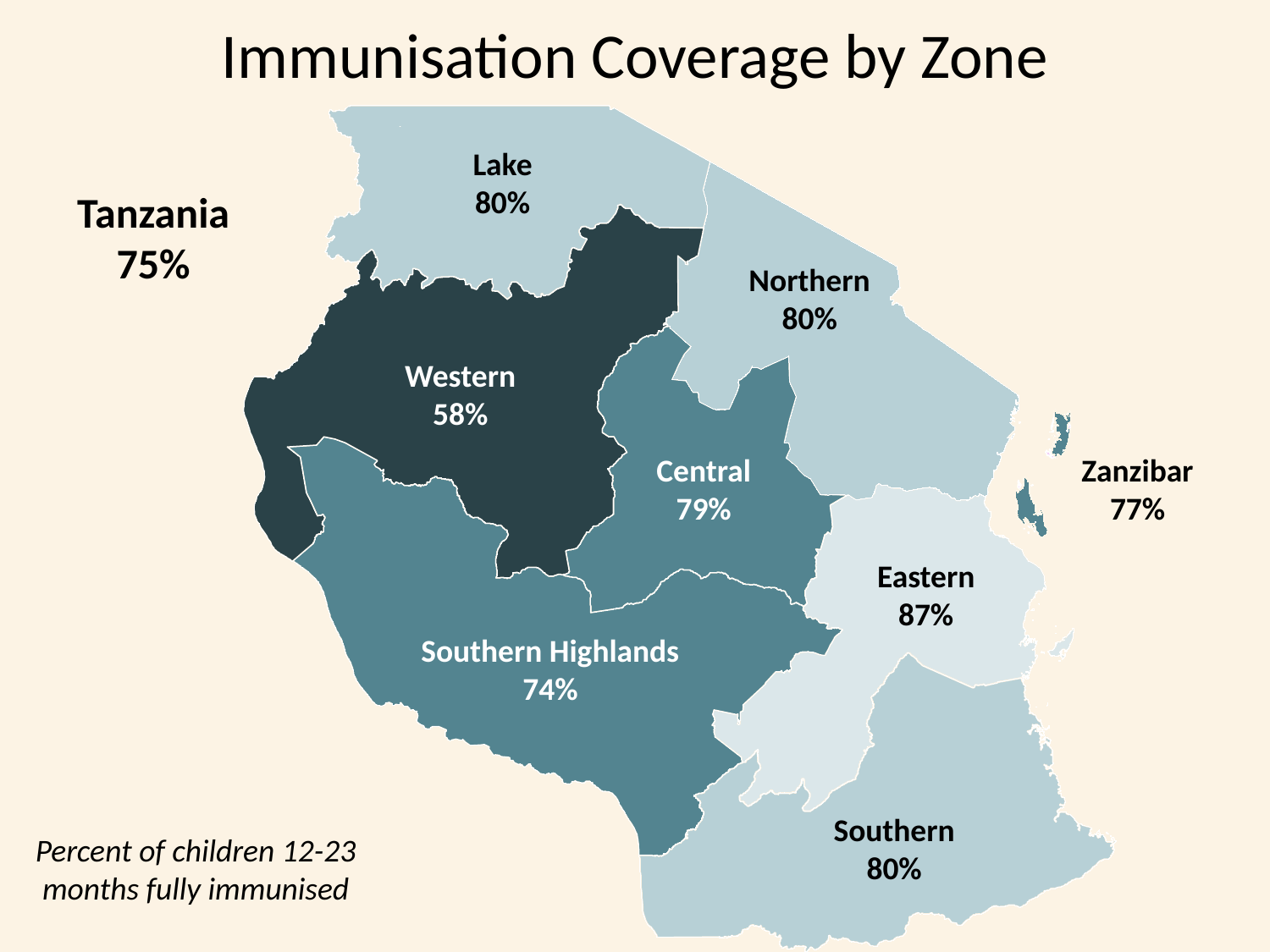

Immunisation Coverage by Zone

Lake
80%
Tanzania
75%
Northern
80%
Western
58%
Central
79%
Zanzibar
77%
Eastern
87%
Southern Highlands
74%
Southern
80%
Percent of children 12-23 months fully immunised